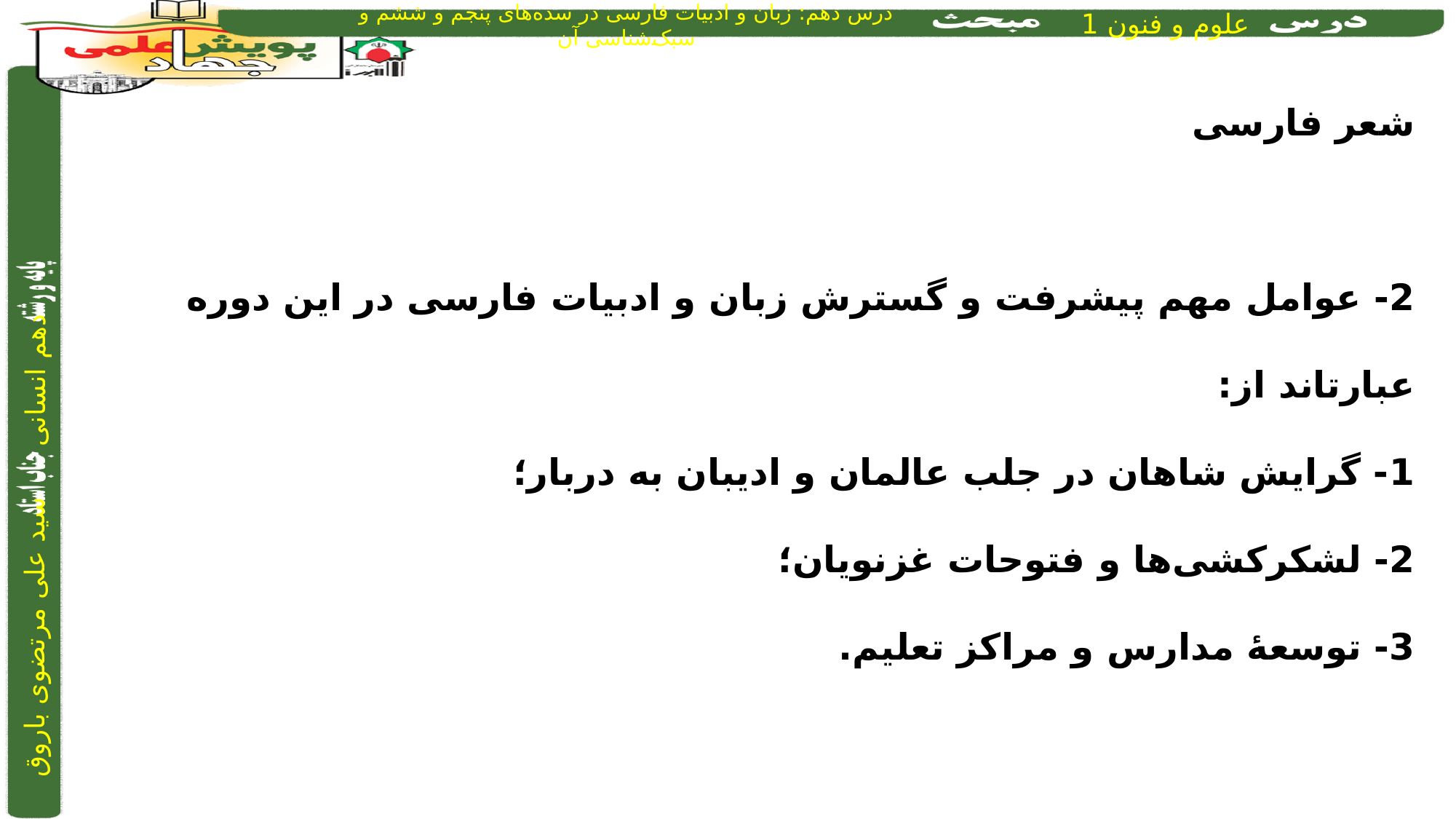

شعر فارسی

2- عوامل مهم پیشرفت و گسترش زبان و ادبیات فارسی در این دوره عبارتاند از:
1- گرایش شاهان در جلب عالمان و ادیبان به دربار؛
2- لشکرکشی‌ها و فتوحات غزنویان؛
3- توسعۀ مدارس و مراکز تعلیم.